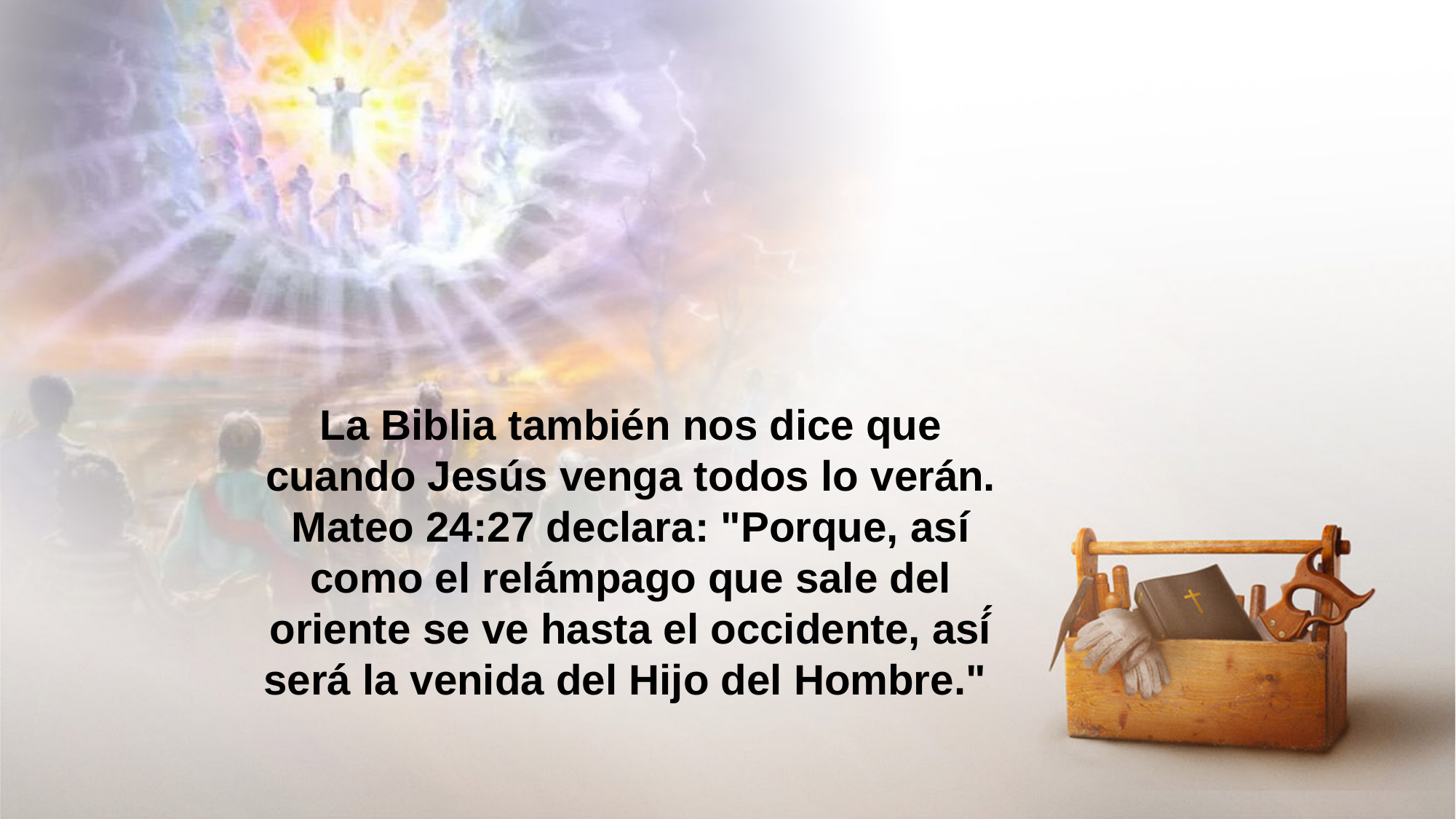

La Biblia también nos dice que cuando Jesús venga todos lo verán. Mateo 24:27 declara: "Porque, así como el relámpago que sale del oriente se ve hasta el occidente, así́ será́ la venida del Hijo del Hombre."